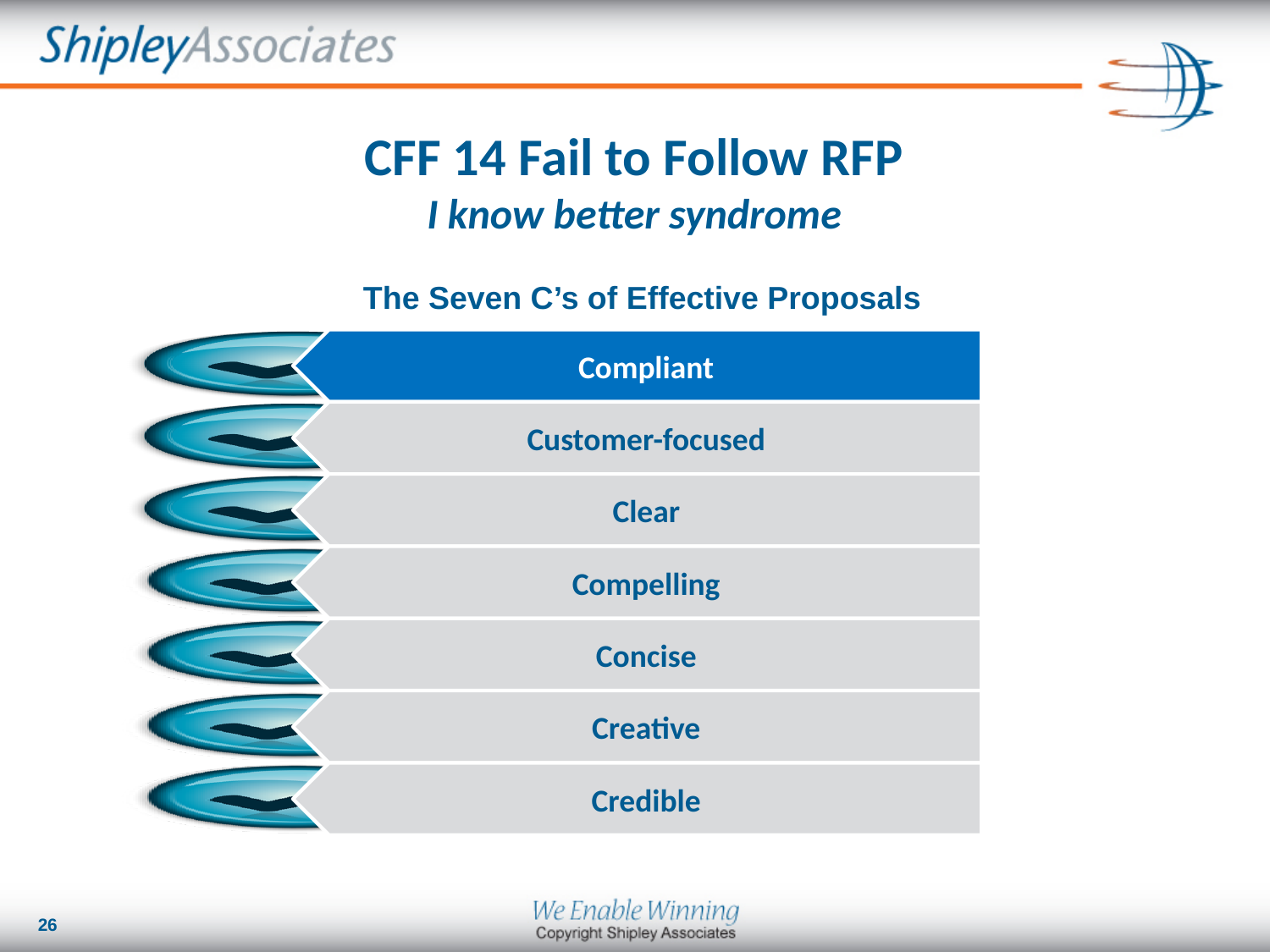

# CFF 14 Fail to Follow RFP I know better syndrome
The Seven C’s of Effective Proposals
Compliant
Customer-focused
Clear
Compelling
Concise
Creative
Credible

26